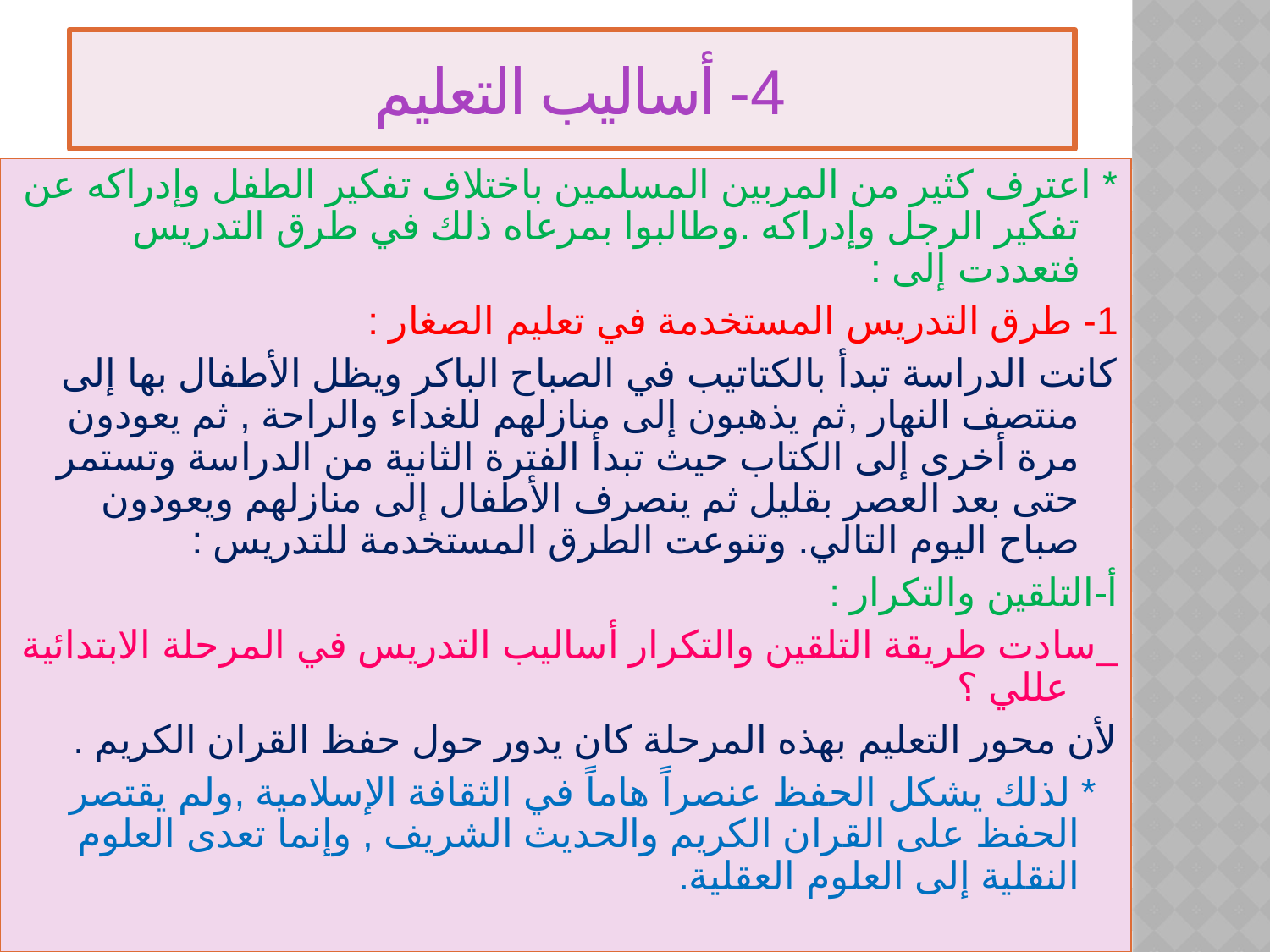

# 4- أساليب التعليم
* اعترف كثير من المربين المسلمين باختلاف تفكير الطفل وإدراكه عن تفكير الرجل وإدراكه .وطالبوا بمرعاه ذلك في طرق التدريس  فتعددت إلى :
1- طرق التدريس المستخدمة في تعليم الصغار :
كانت الدراسة تبدأ بالكتاتيب في الصباح الباكر ويظل الأطفال بها إلى منتصف النهار ,ثم يذهبون إلى منازلهم للغداء والراحة , ثم يعودون مرة أخرى إلى الكتاب حيث تبدأ الفترة الثانية من الدراسة وتستمر حتى بعد العصر بقليل ثم ينصرف الأطفال إلى منازلهم ويعودون صباح اليوم التالي. وتنوعت الطرق المستخدمة للتدريس :
أ-التلقين والتكرار :
_سادت طريقة التلقين والتكرار أساليب التدريس في المرحلة الابتدائية  عللي ؟
لأن محور التعليم بهذه المرحلة كان يدور حول حفظ القران الكريم .
  * لذلك يشكل الحفظ عنصراً هاماً في الثقافة الإسلامية ,ولم يقتصر الحفظ على القران الكريم والحديث الشريف , وإنما تعدى العلوم النقلية إلى العلوم العقلية.